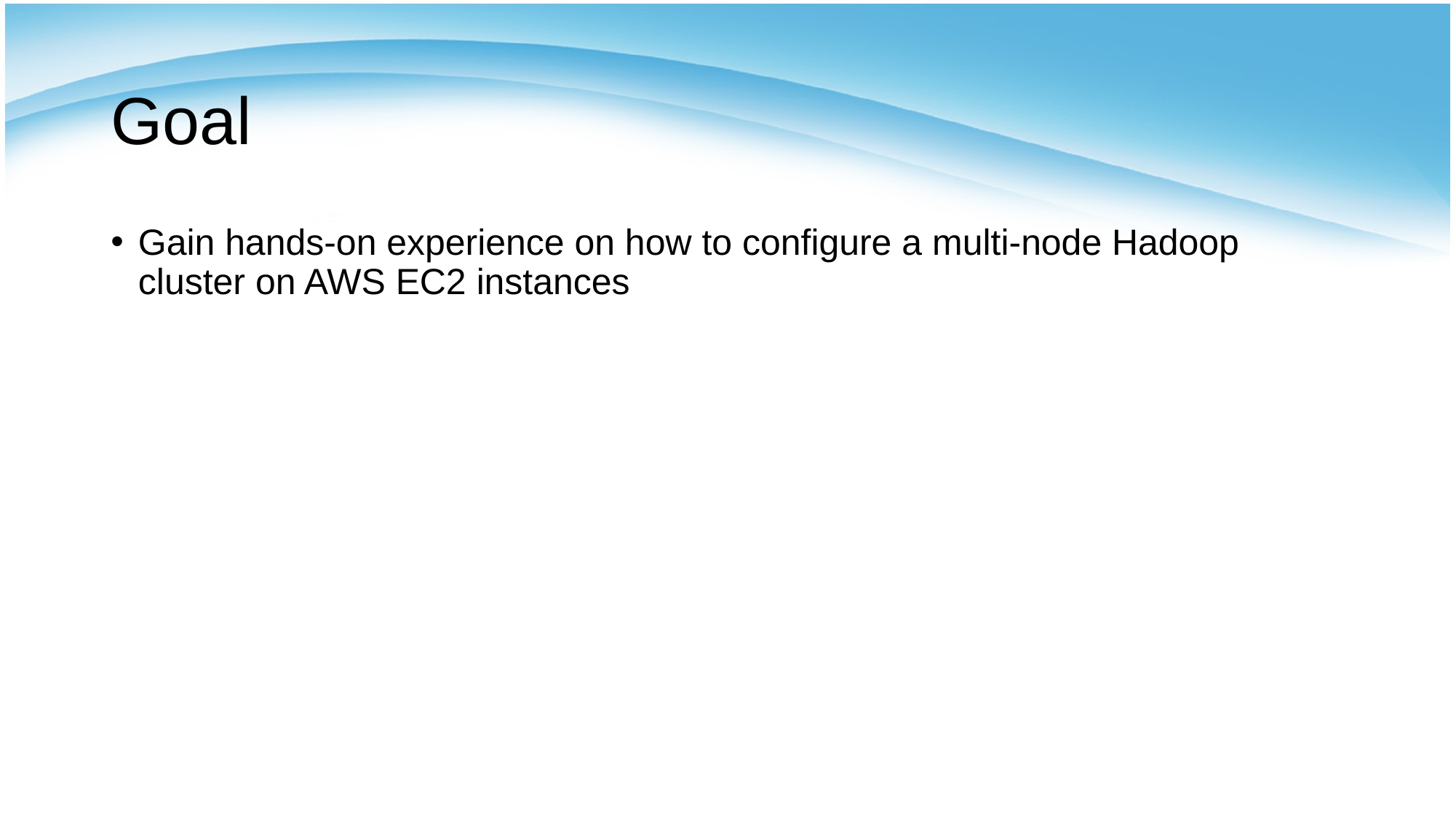

# Goal
Gain hands-on experience on how to configure a multi-node Hadoop cluster on AWS EC2 instances